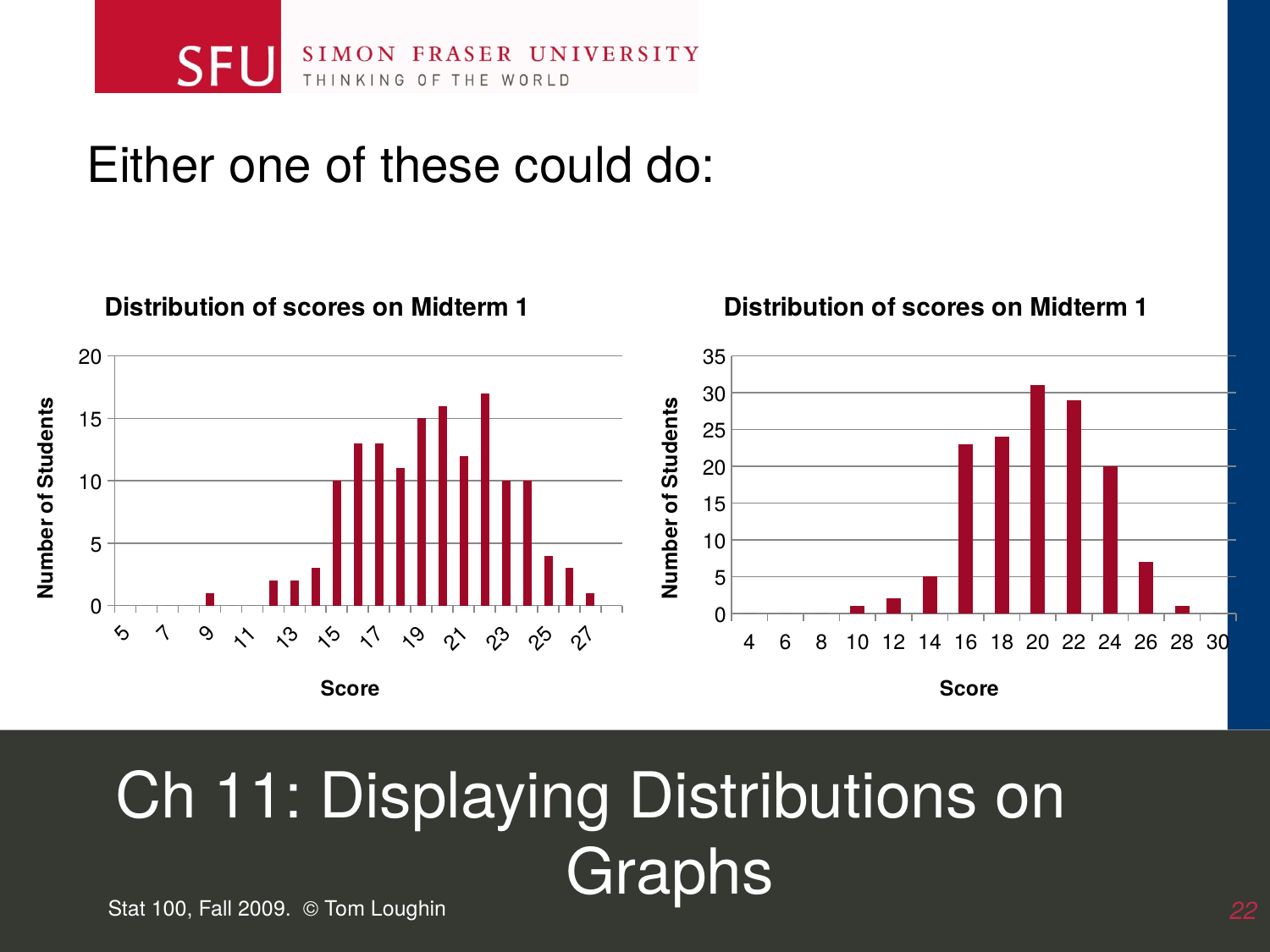

Either one of these could do:

### Chart: Distribution of scores on Midterm 1

| Category |  |
|---|---|
| 5 | 0.0 |
| 6 | 0.0 |
| 7 | 0.0 |
| 8 | 0.0 |
| 9 | 1.0 |
| 10 | 0.0 |
| 11 | 0.0 |
| 12 | 2.0 |
| 13 | 2.0 |
| 14 | 3.0 |
| 15 | 10.0 |
| 16 | 13.0 |
| 17 | 13.0 |
| 18 | 11.0 |
| 19 | 15.0 |
| 20 | 16.0 |
| 21 | 12.0 |
| 22 | 17.0 |
| 23 | 10.0 |
| 24 | 10.0 |
| 25 | 4.0 |
| 26 | 3.0 |
| 27 | 1.0 |
| 28 | 0.0 |

### Chart: Distribution of scores on Midterm 1

| Category |  |
|---|---|
| 4 | 0.0 |
| 6 | 0.0 |
| 8 | 0.0 |
| 10 | 1.0 |
| 12 | 2.0 |
| 14 | 5.0 |
| 16 | 23.0 |
| 18 | 24.0 |
| 20 | 31.0 |
| 22 | 29.0 |
| 24 | 20.0 |
| 26 | 7.0 |
| 28 | 1.0 |
| 30 | 0.0 |
# Ch 11: Displaying Distributions on          Graphs
Stat 100, Fall 2009.  © Tom Loughin
22